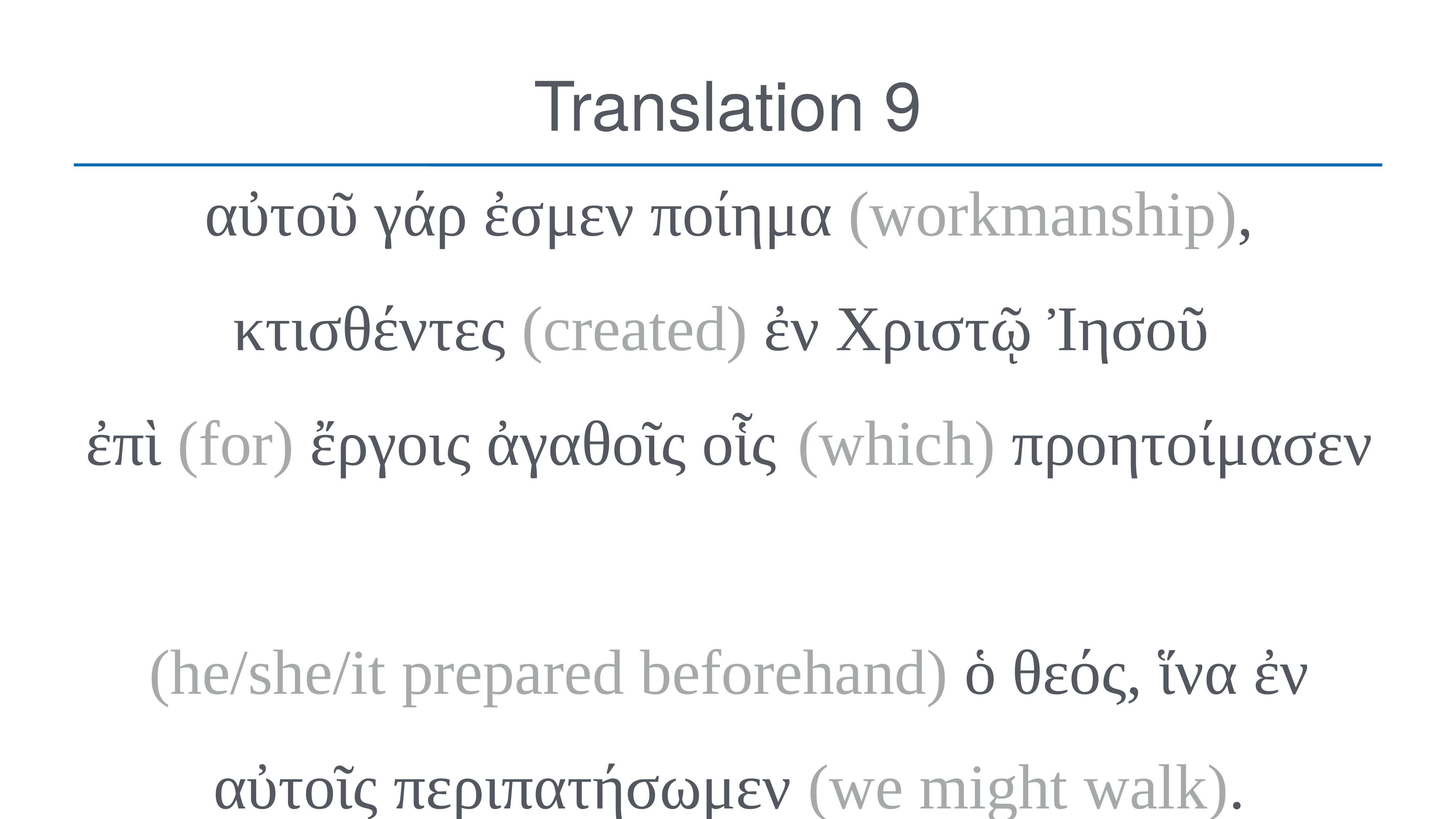

# Translation 9
αὐτοῦ γάρ ἐσμεν ποίημα (workmanship), κτισθέντες (created) ἐν Χριστῷ Ἰησοῦ
ἐπὶ (for) ἔργοις ἀγαθοῖς οἷς  (which) προητοίμασεν
(he/she/it prepared beforehand) ὁ θεός, ἵνα ἐν αὐτοῖς περιπατήσωμεν (we might walk).